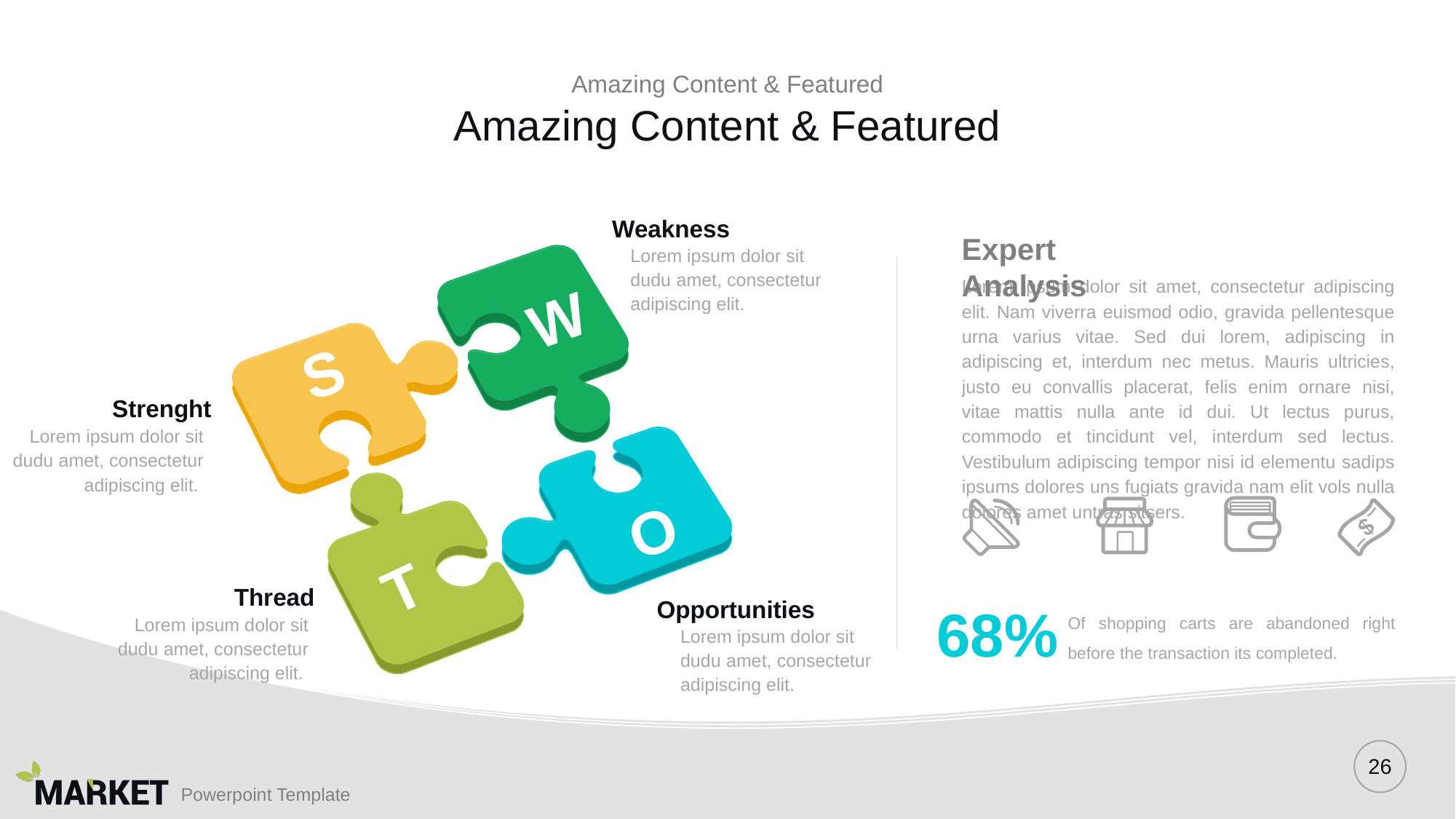

Amazing Content & Featured
# Amazing Content & Featured
Weakness
Lorem ipsum dolor sit dudu amet, consectetur adipiscing elit.
Expert Analysis

W
S
O
T

Lorem ipsum dolor sit amet, consectetur adipiscing elit. Nam viverra euismod odio, gravida pellentesque urna varius vitae. Sed dui lorem, adipiscing in adipiscing et, interdum nec metus. Mauris ultricies, justo eu convallis placerat, felis enim ornare nisi, vitae mattis nulla ante id dui. Ut lectus purus, commodo et tincidunt vel, interdum sed lectus. Vestibulum adipiscing tempor nisi id elementu sadips ipsums dolores uns fugiats gravida nam elit vols nulla dolores amet untras sitsers.
Strenght
Lorem ipsum dolor sit dudu amet, consectetur adipiscing elit.

Thread
Lorem ipsum dolor sit dudu amet, consectetur adipiscing elit.
Opportunities
Lorem ipsum dolor sit dudu amet, consectetur adipiscing elit.
68%
Of shopping carts are abandoned right before the transaction its completed.